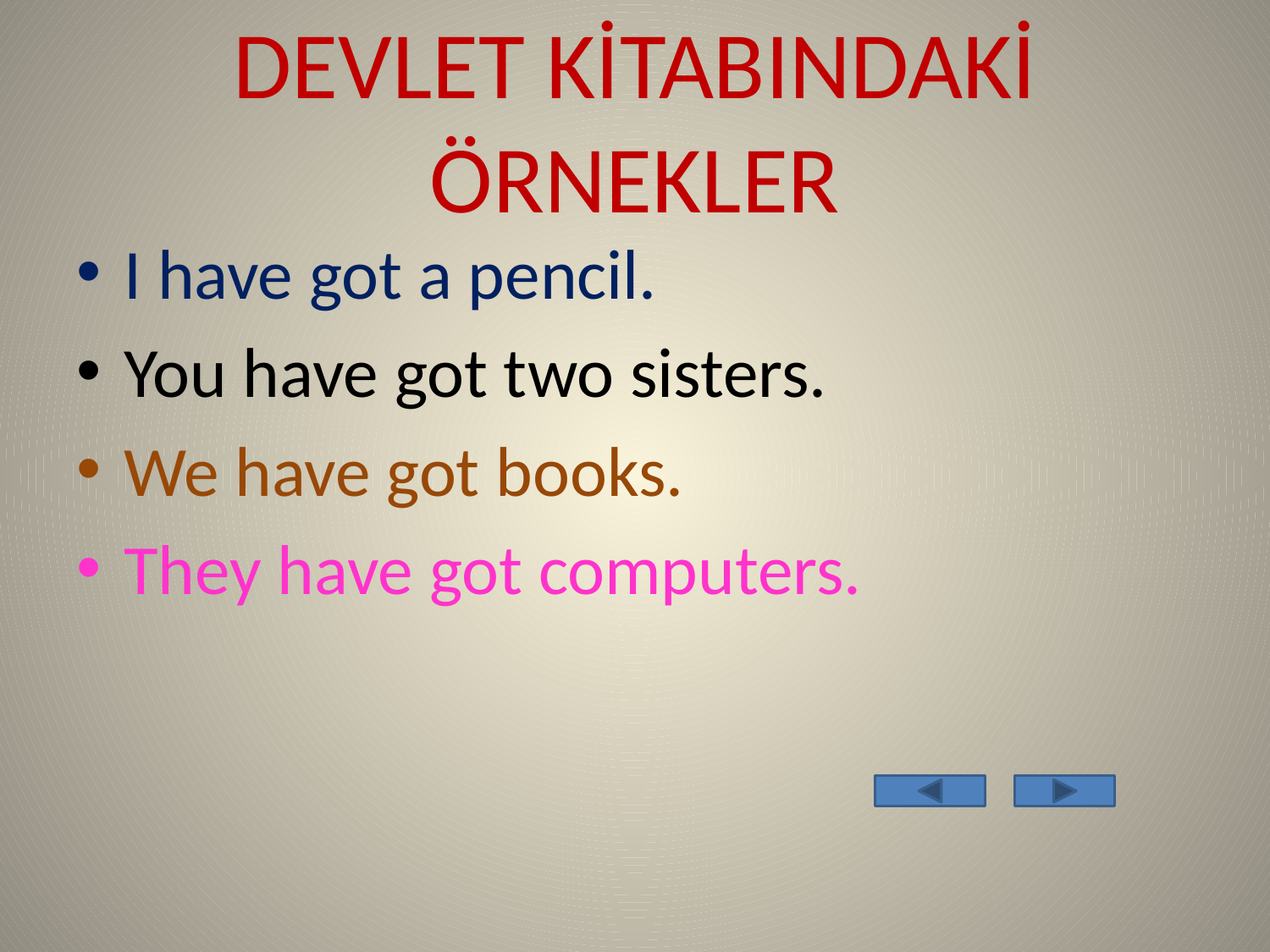

# DEVLET KİTABINDAKİ ÖRNEKLER
I have got a pencil.
You have got two sisters.
We have got books.
They have got computers.